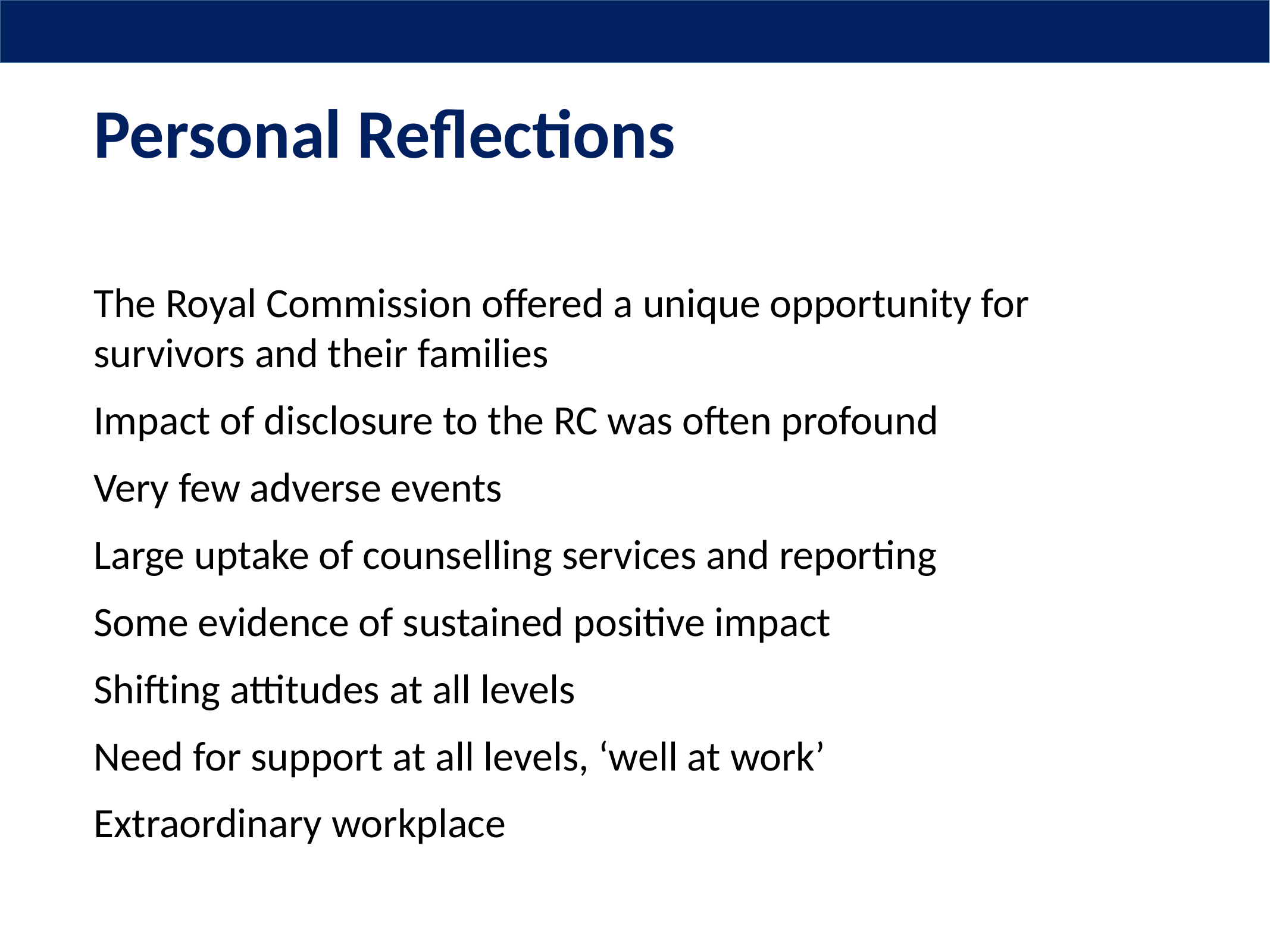

# Personal Reflections
The Royal Commission offered a unique opportunity for survivors and their families
Impact of disclosure to the RC was often profound
Very few adverse events
Large uptake of counselling services and reporting
Some evidence of sustained positive impact
Shifting attitudes at all levels
Need for support at all levels, ‘well at work’
Extraordinary workplace